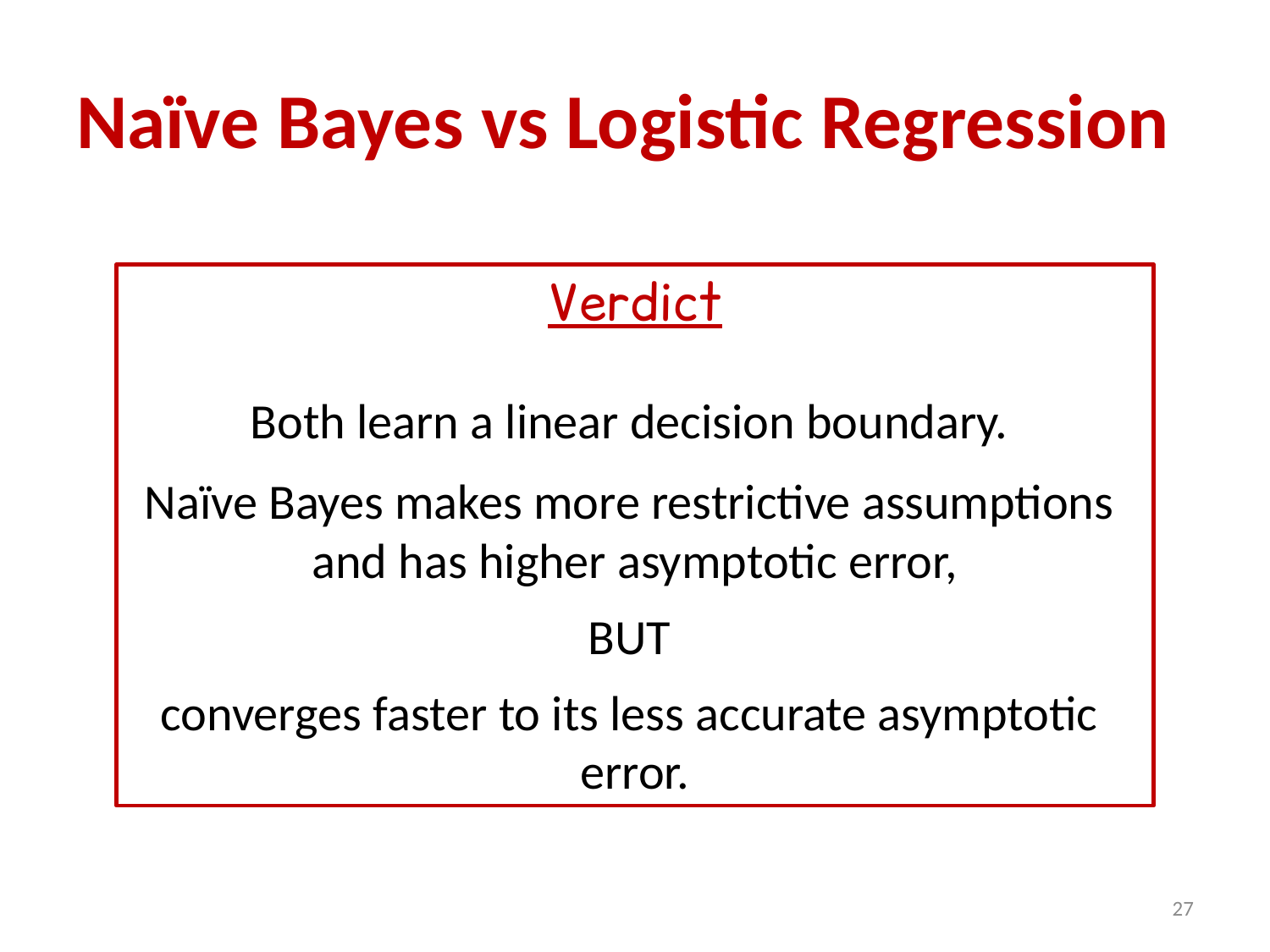

# Naïve Bayes vs Logistic Regression
Verdict

Both learn a linear decision boundary.

Naïve Bayes makes more restrictive assumptions
and has higher asymptotic error,

BUT

converges faster to its less accurate asymptotic
error.
27